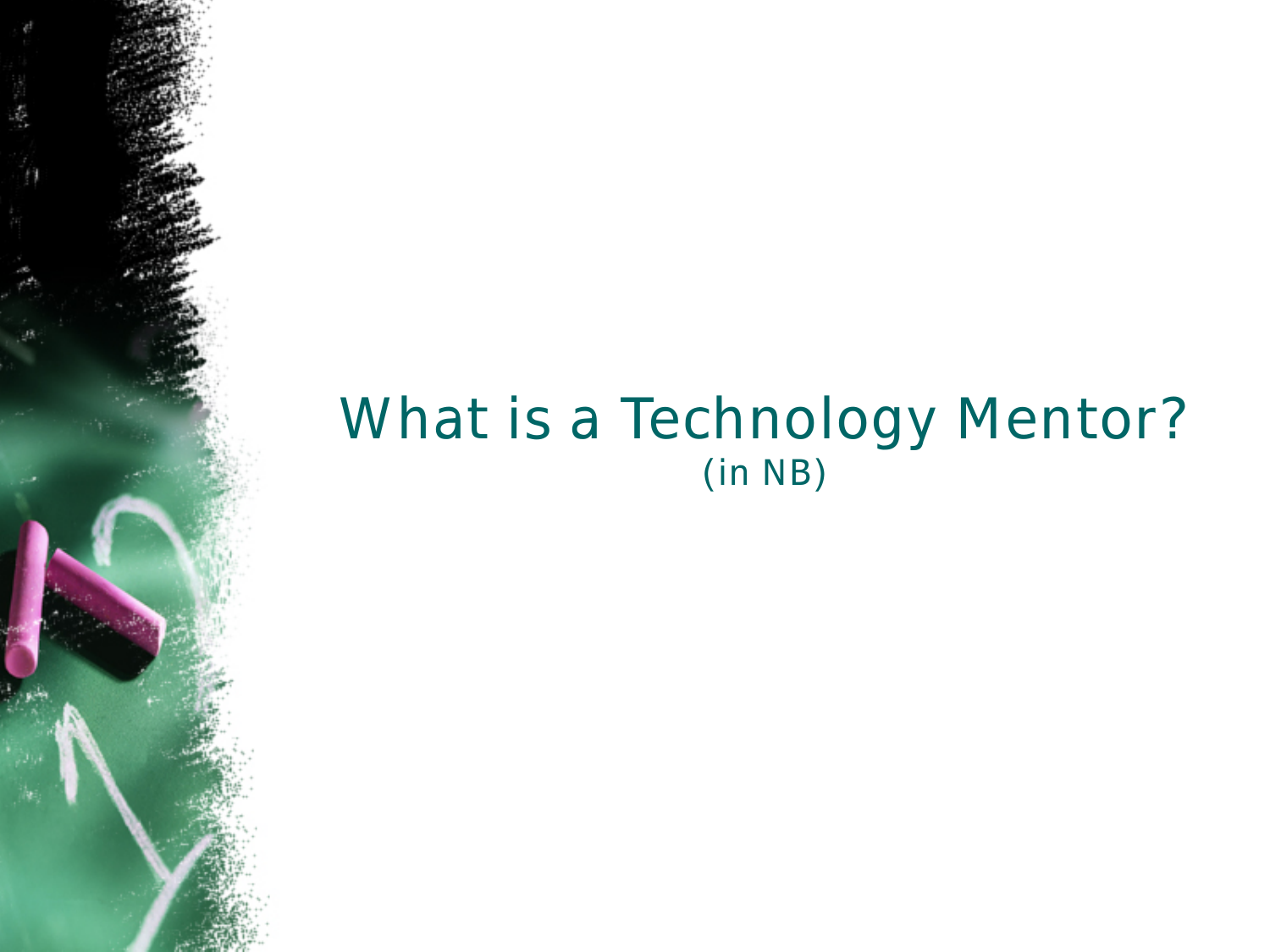

# What is a Technology Mentor? (in NB)